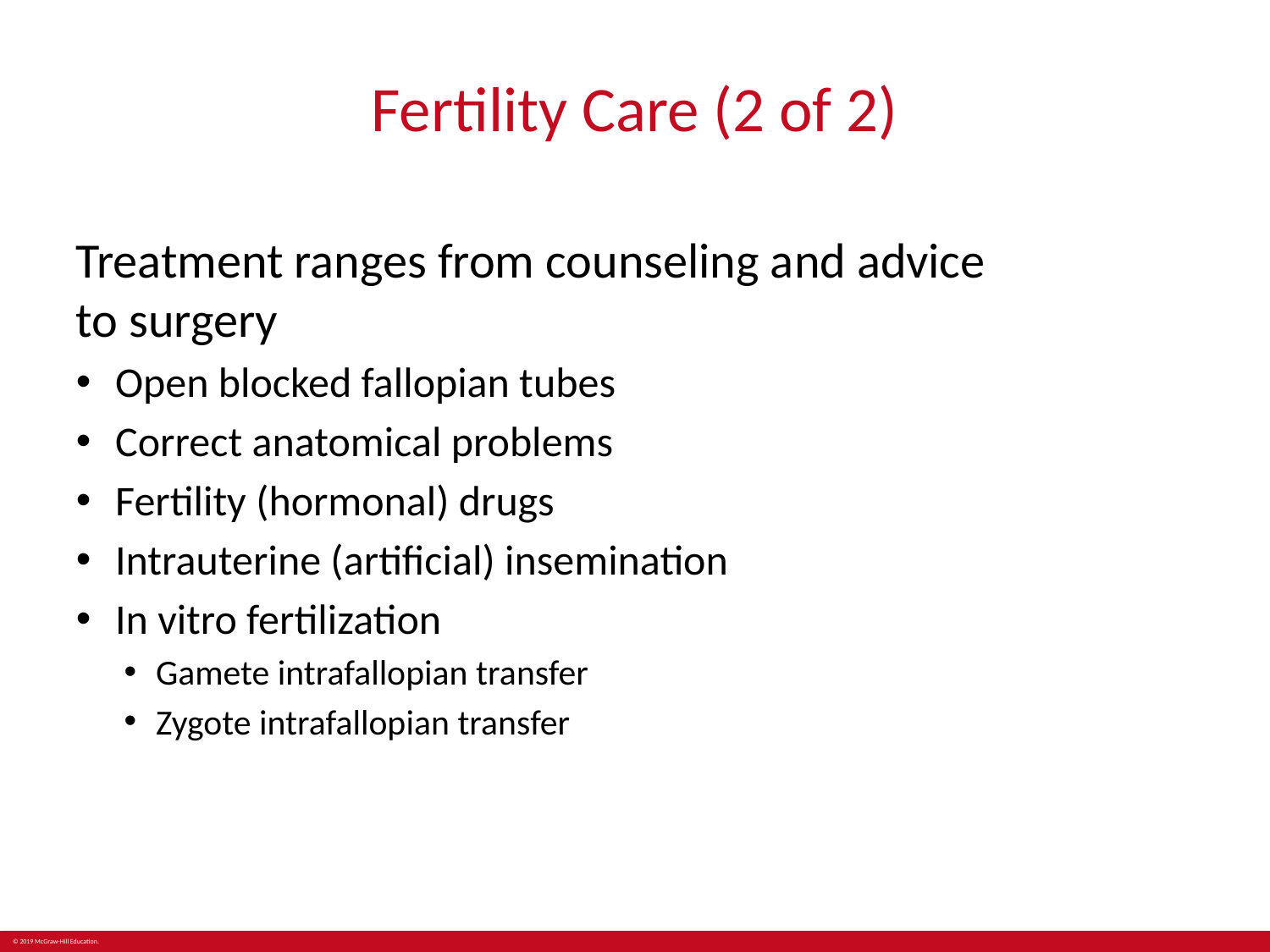

# Fertility Care (2 of 2)
Treatment ranges from counseling and advice
to surgery
Open blocked fallopian tubes
Correct anatomical problems
Fertility (hormonal) drugs
Intrauterine (artificial) insemination
In vitro fertilization
Gamete intrafallopian transfer
Zygote intrafallopian transfer